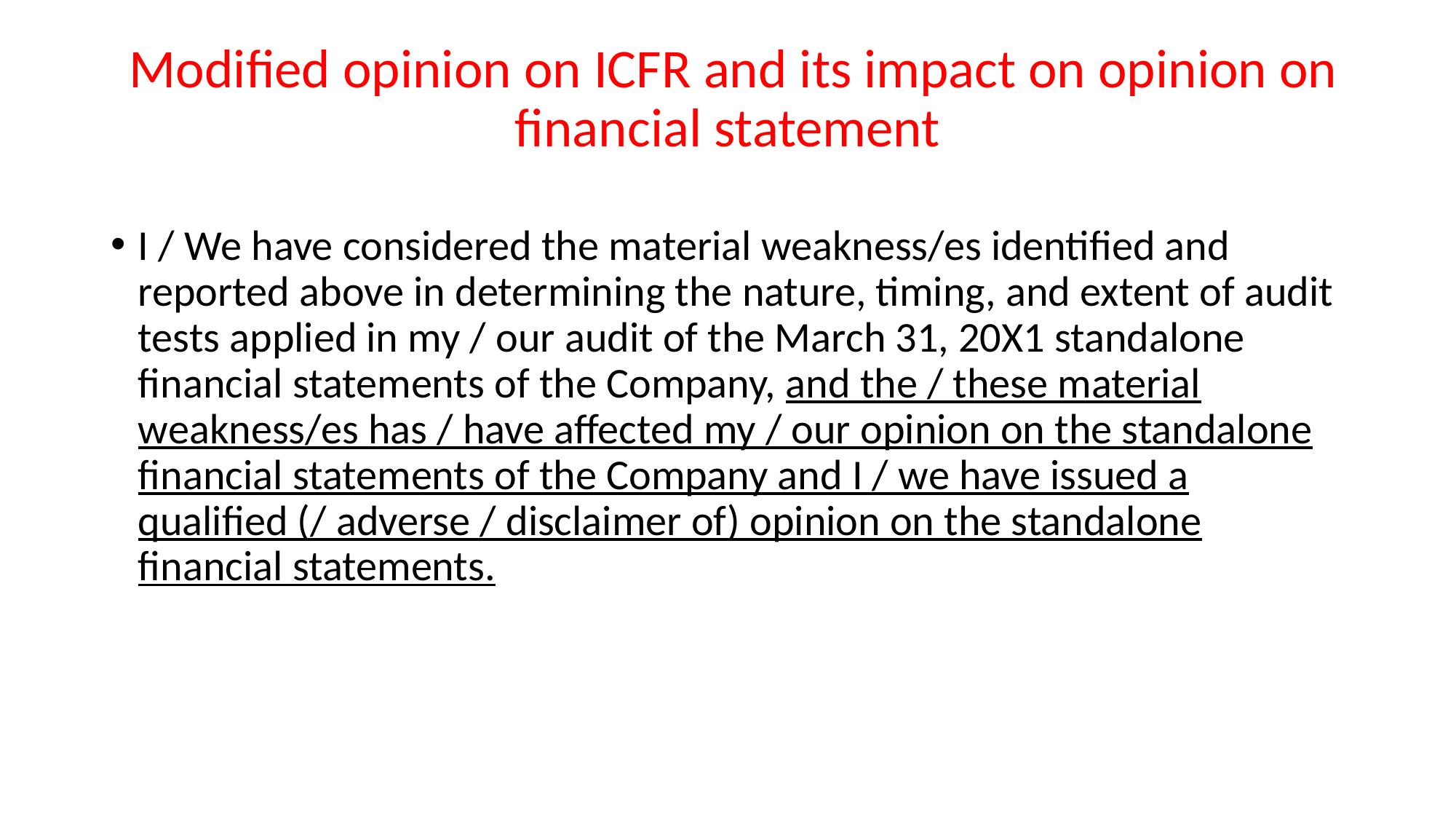

# Modified opinion on ICFR and its impact on opinion on financial statement
I / We have considered the material weakness/es identified and reported above in determining the nature, timing, and extent of audit tests applied in my / our audit of the March 31, 20X1 standalone financial statements of the Company, and the / these material weakness/es has / have affected my / our opinion on the standalone financial statements of the Company and I / we have issued a qualified (/ adverse / disclaimer of) opinion on the standalone financial statements.